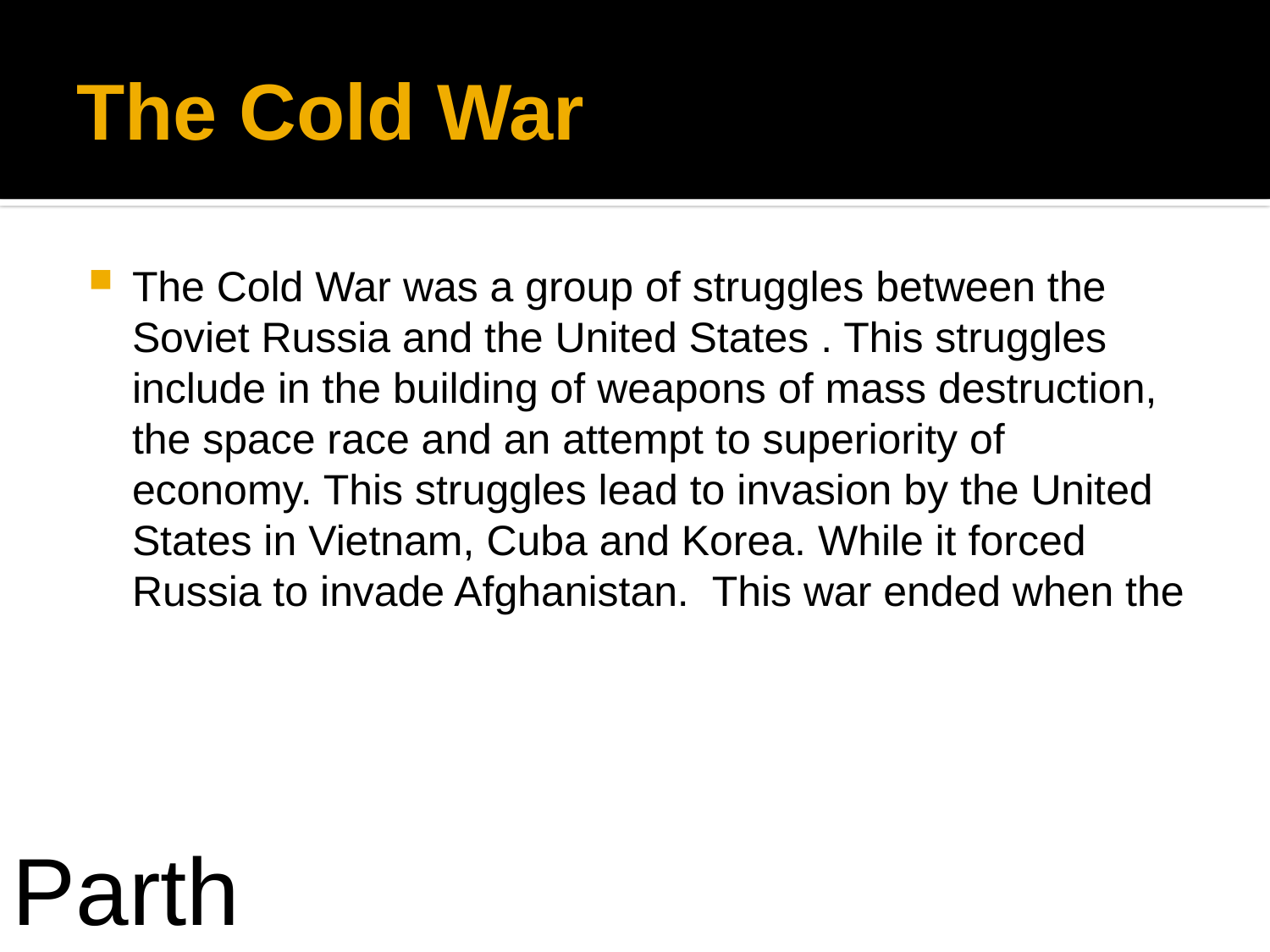

# The Cold War
The Cold War was a group of struggles between the Soviet Russia and the United States . This struggles include in the building of weapons of mass destruction, the space race and an attempt to superiority of economy. This struggles lead to invasion by the United States in Vietnam, Cuba and Korea. While it forced Russia to invade Afghanistan.  This war ended when the
Parth